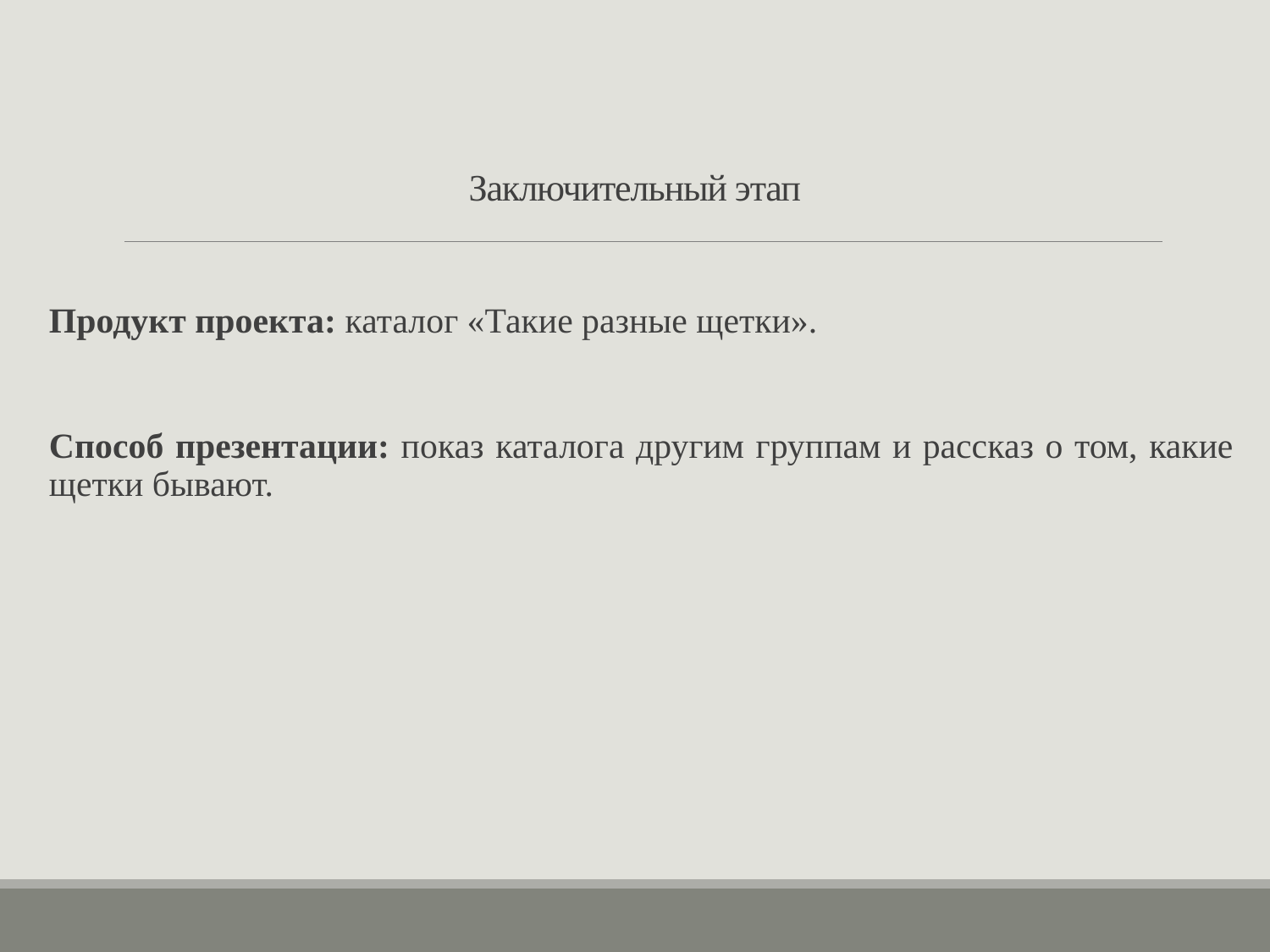

# Заключительный этап
Продукт проекта: каталог «Такие разные щетки».

Способ презентации: показ каталога другим группам и рассказ о том, какие щетки бывают.